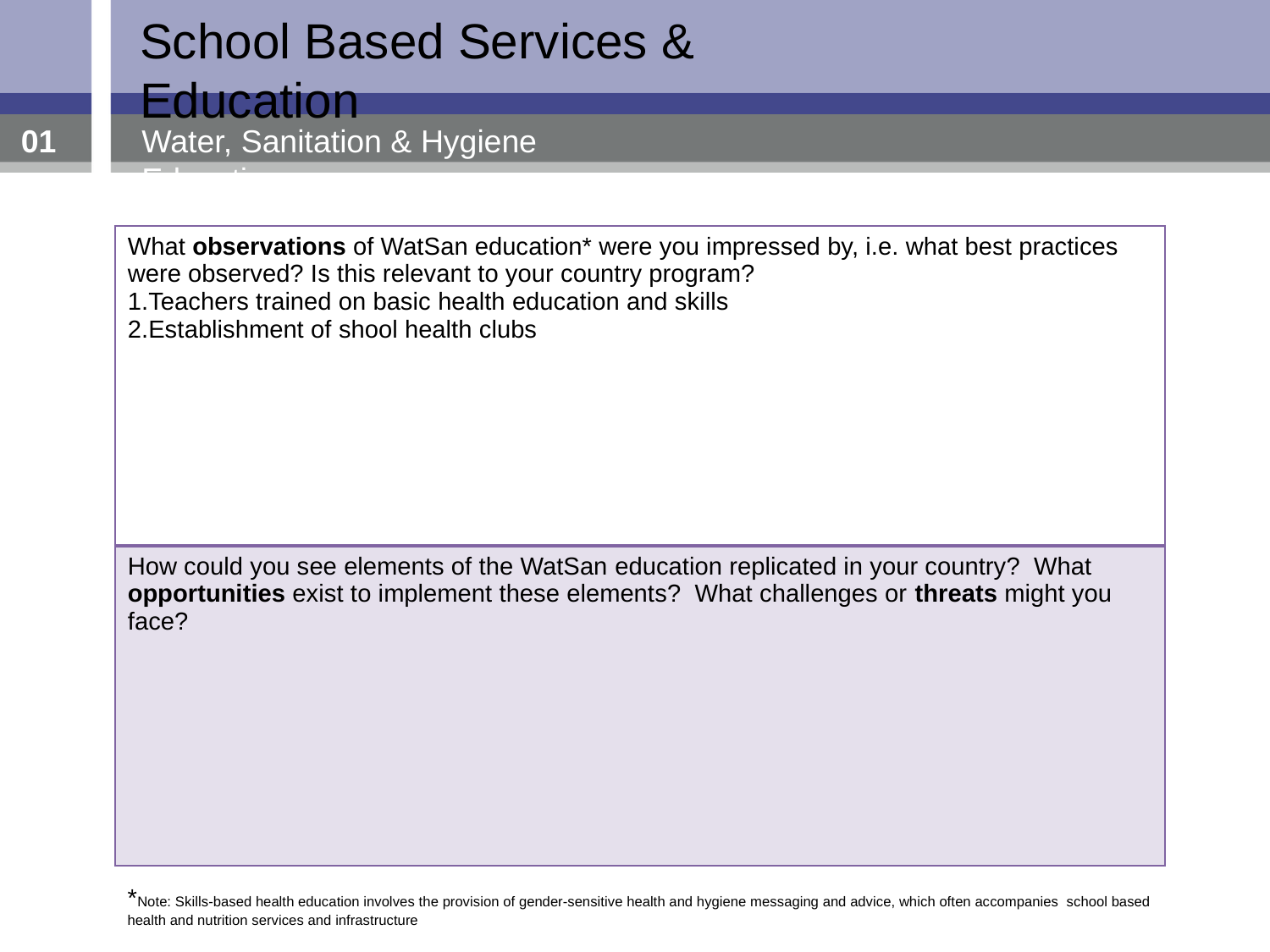

School Based Services & Education

01
Water, Sanitation & Hygiene Education
| What observations of WatSan education\* were you impressed by, i.e. what best practices were observed? Is this relevant to your country program? 1.Teachers trained on basic health education and skills 2.Establishment of shool health clubs |
| --- |
| How could you see elements of the WatSan education replicated in your country? What opportunities exist to implement these elements? What challenges or threats might you face? |
*Note: Skills-based health education involves the provision of gender-sensitive health and hygiene messaging and advice, which often accompanies  school based health and nutrition services and infrastructure